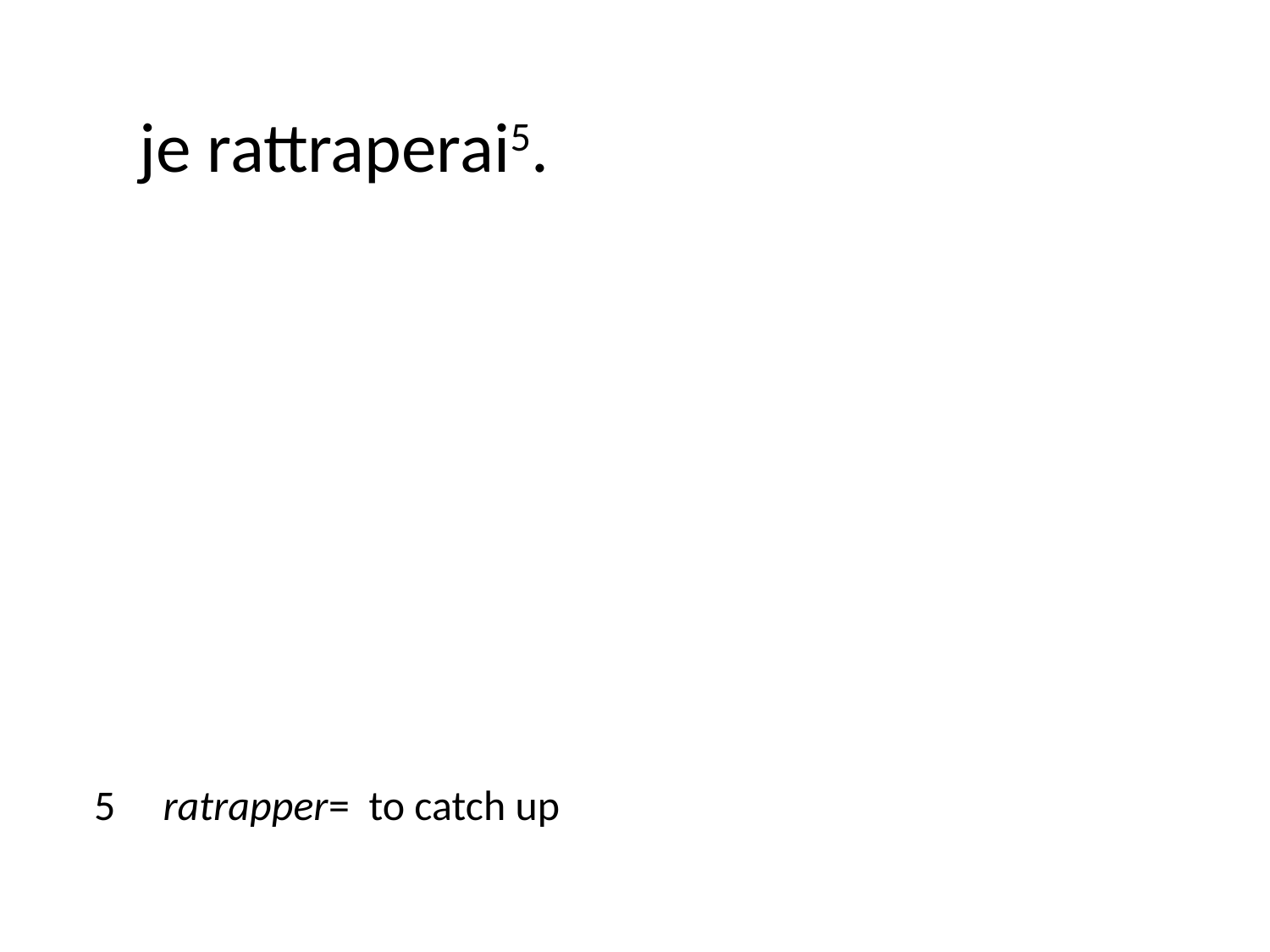

je rattraperai5.
5     ratrapper=  to catch up